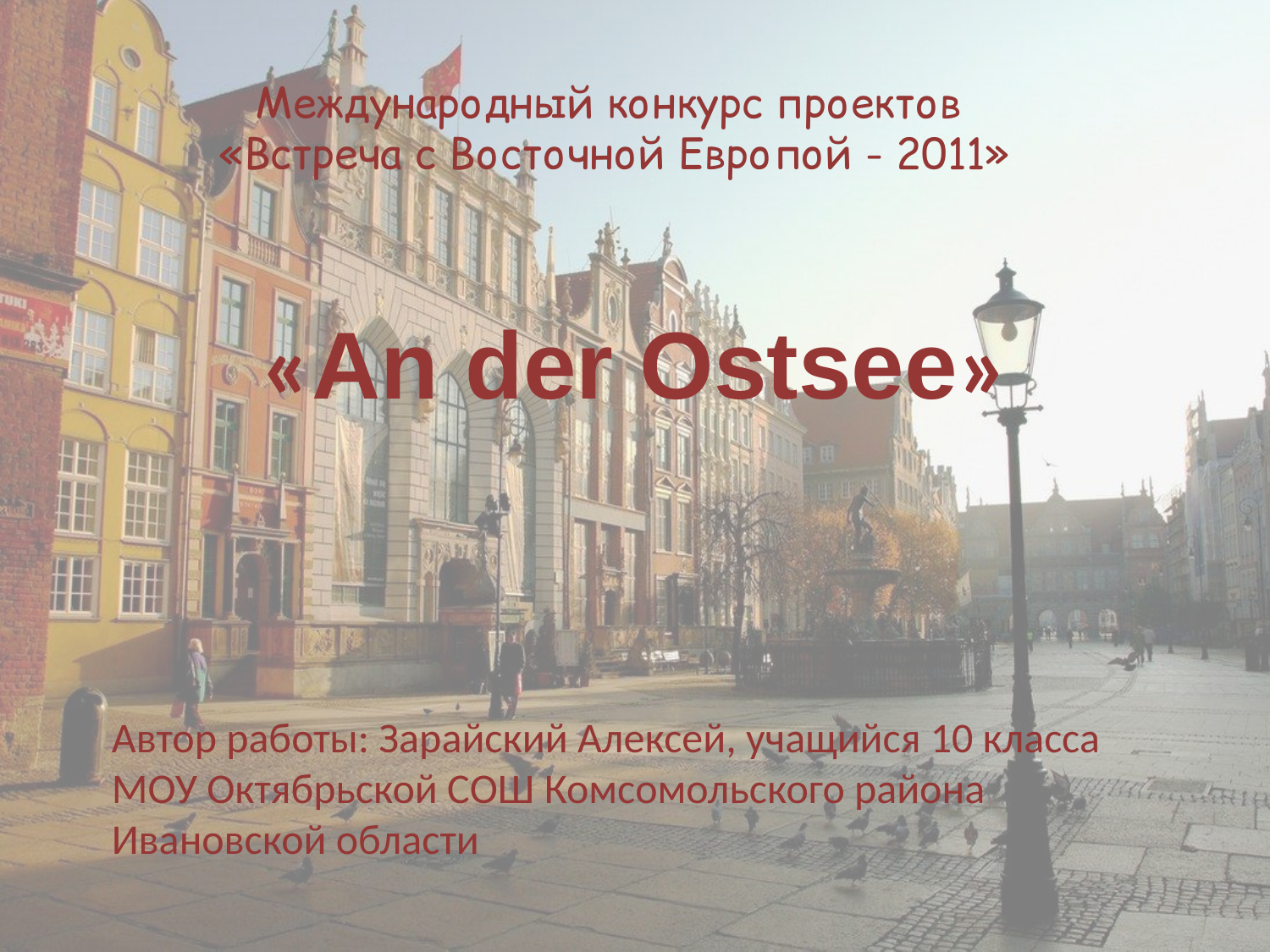

Международный конкурс проектов
«Встреча с Восточной Европой - 2011»
«An der Ostsee»
Автор работы: Зарайский Алексей, учащийся 10 класса МОУ Октябрьской СОШ Комсомольского района Ивановской области